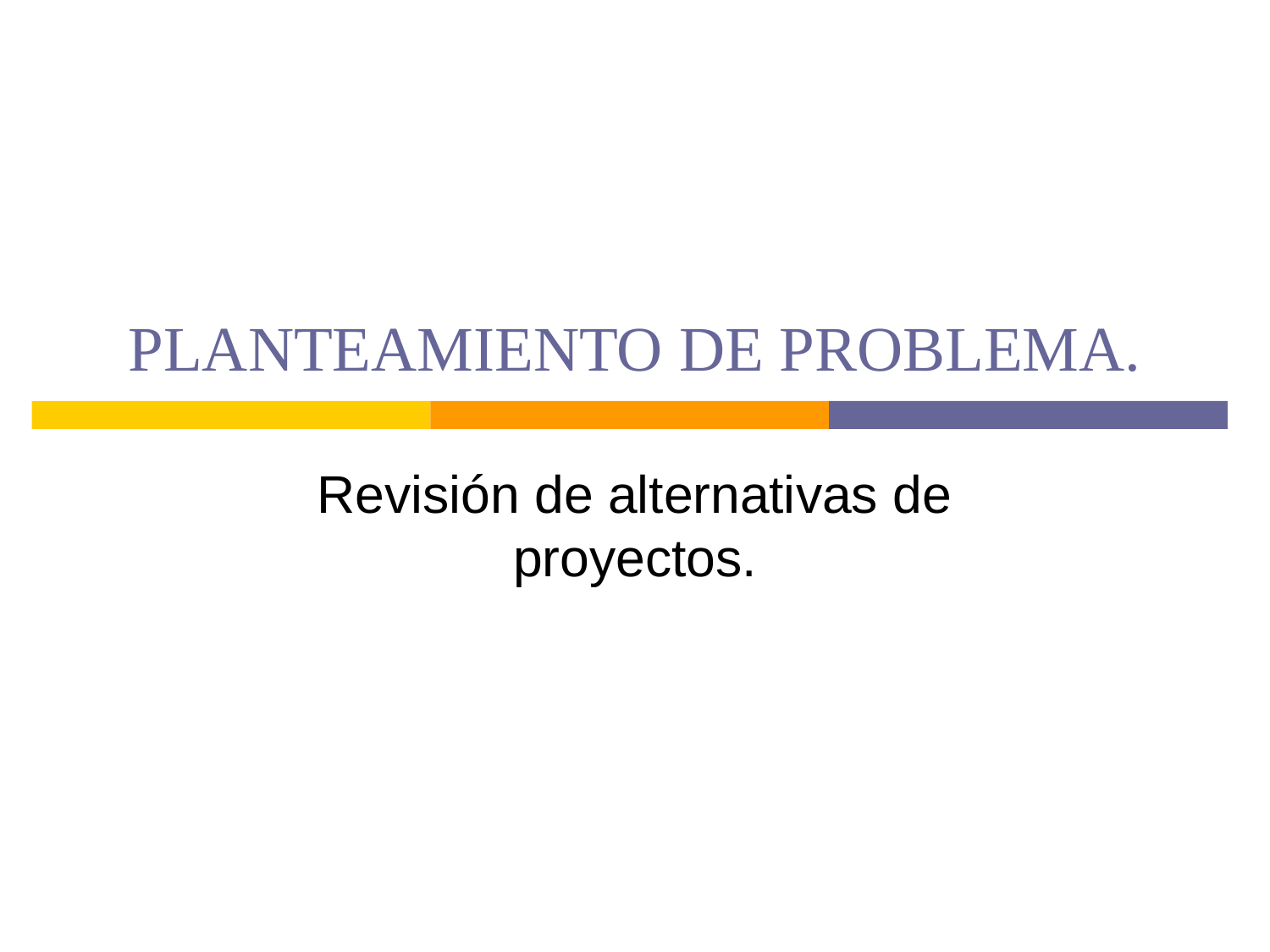

# PLANTEAMIENTO DE PROBLEMA.
Revisión de alternativas de proyectos.